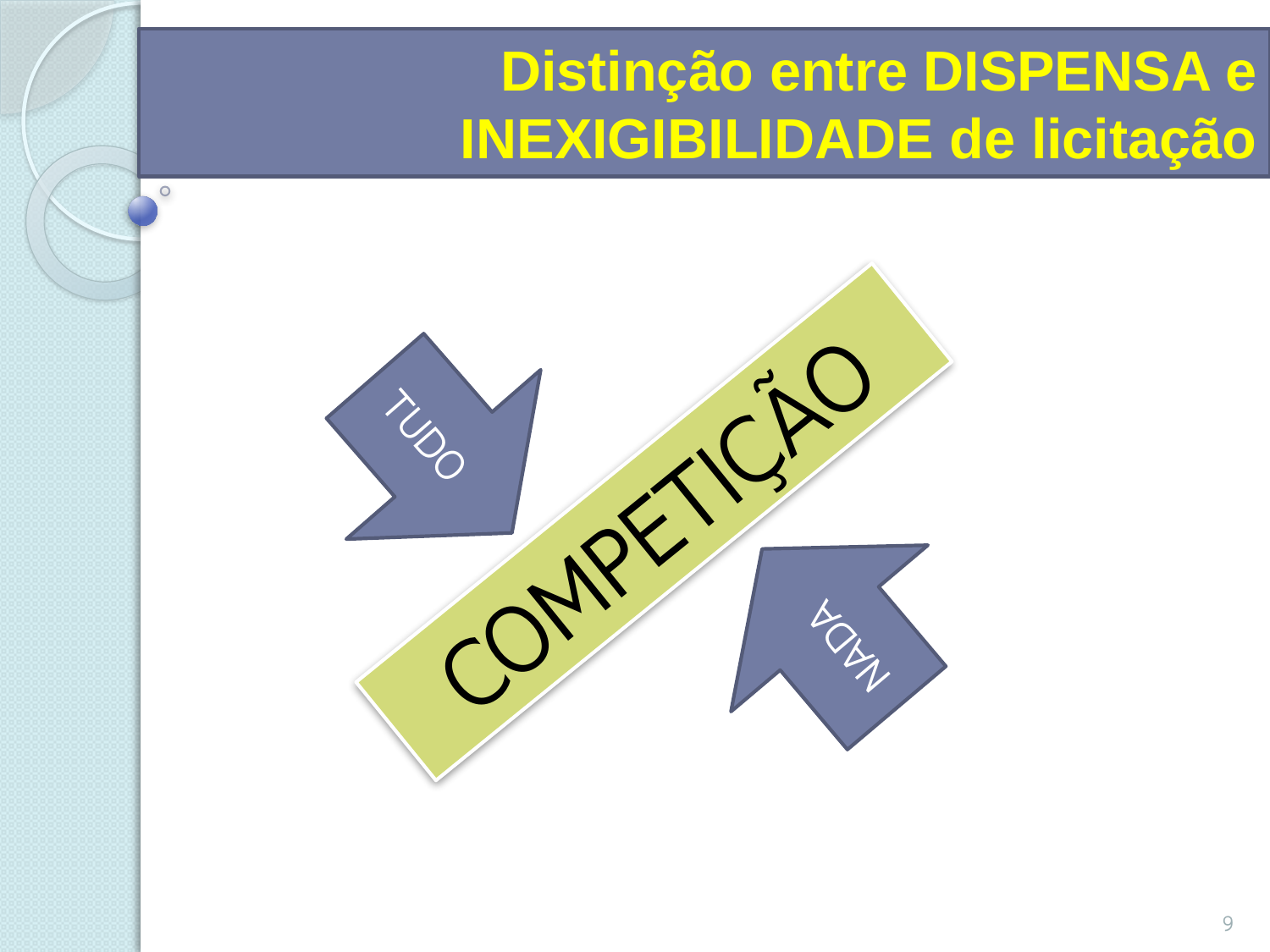

Distinção entre DISPENSA e INEXIGIBILIDADE de licitação
TUDO
COMPETIÇÃO
NADA
9